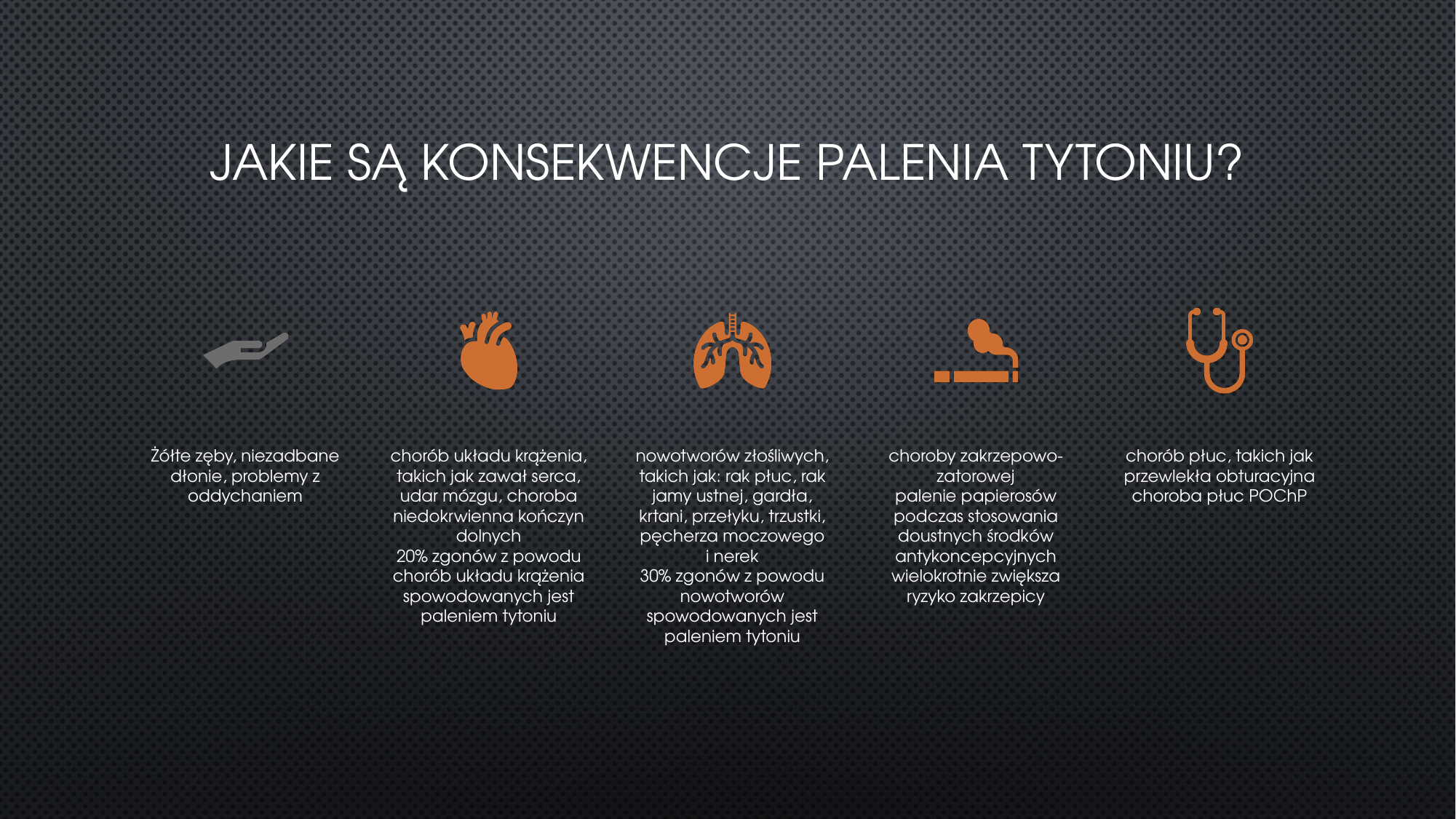

# Jakie są konsekwencje palenia tytoniu?
Żółte zęby, niezadbane dłonie, problemy z oddychaniem
chorób układu krążenia, takich jak zawał serca, udar mózgu, choroba niedokrwienna kończyn dolnych
20% zgonów z powodu chorób układu krążenia spowodowanych jest paleniem tytoniu
nowotworów złośliwych, takich jak: rak płuc, rak jamy ustnej, gardła, krtani, przełyku, trzustki, pęcherza moczowego i nerek
30% zgonów z powodu nowotworów spowodowanych jest paleniem tytoniu
choroby zakrzepowo-zatorowej
palenie papierosów podczas stosowania doustnych środków antykoncepcyjnych wielokrotnie zwiększa ryzyko zakrzepicy
chorób płuc, takich jak przewlekła obturacyjna choroba płuc POChP